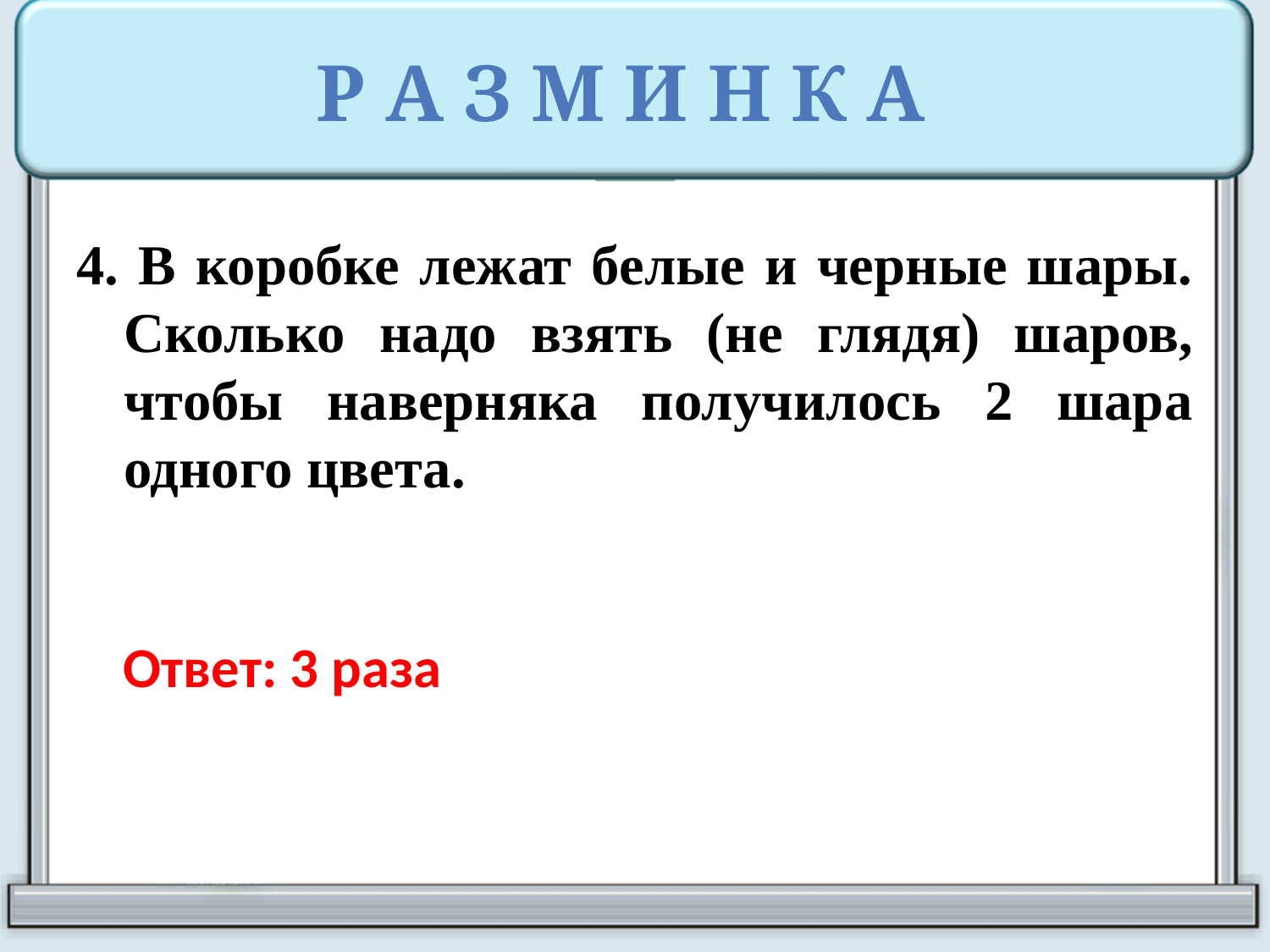

# Р А З М И Н К А
4. В коробке лежат белые и черные шары. Сколько надо взять (не глядя) шаров, чтобы наверняка получилось 2 шара одного цвета.
Ответ: 3 раза